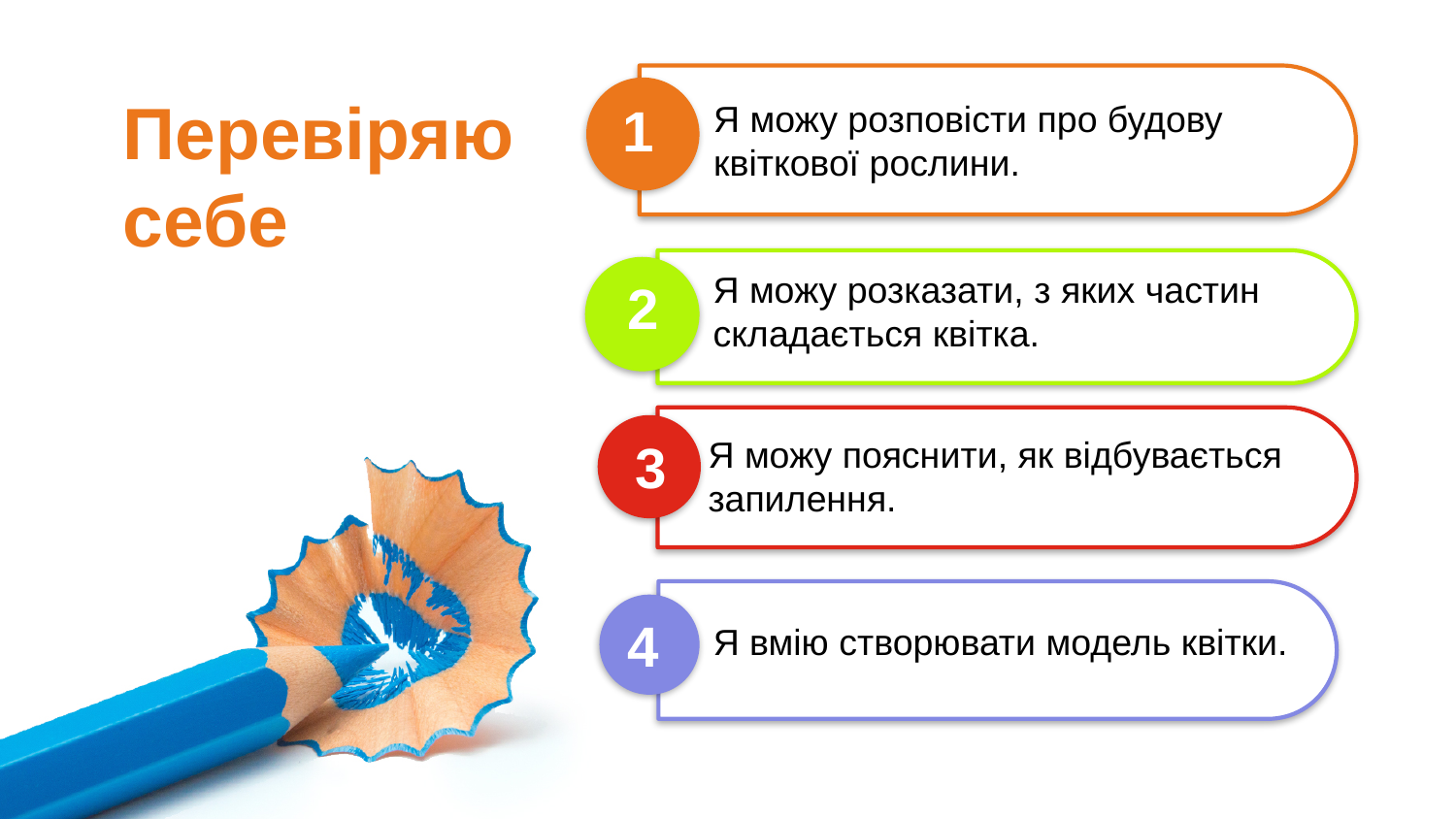

Перевіряю себе

1
Я можу розповісти про будову
квіткової рослини.

Я можу розказати, з яких частин
складається квітка.
2

Я можу пояснити, як відбувається
запилення.
3

4
Я вмію створювати модель квітки.